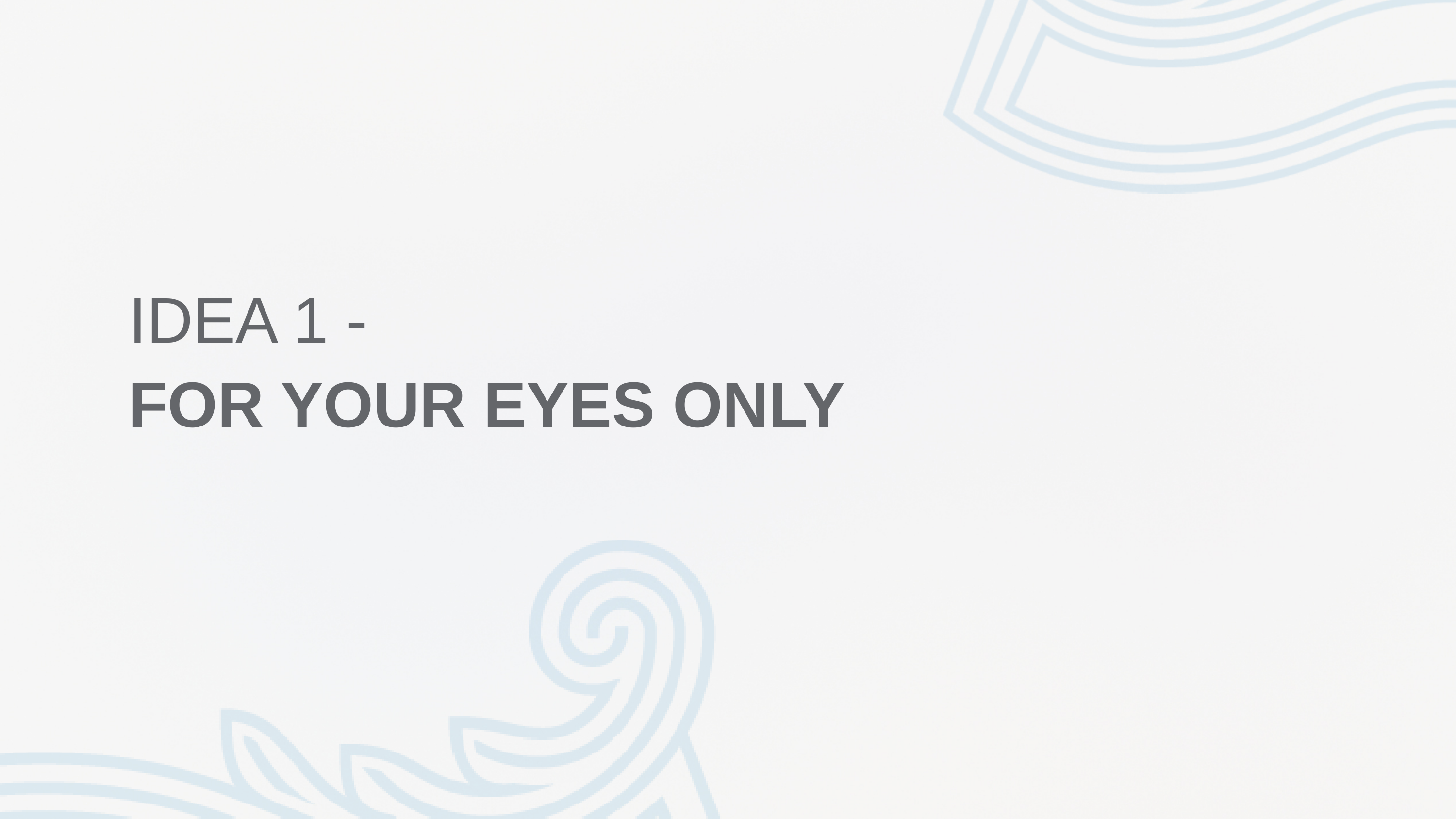

IDEA 1 -
FOR YOUR EYES ONLY